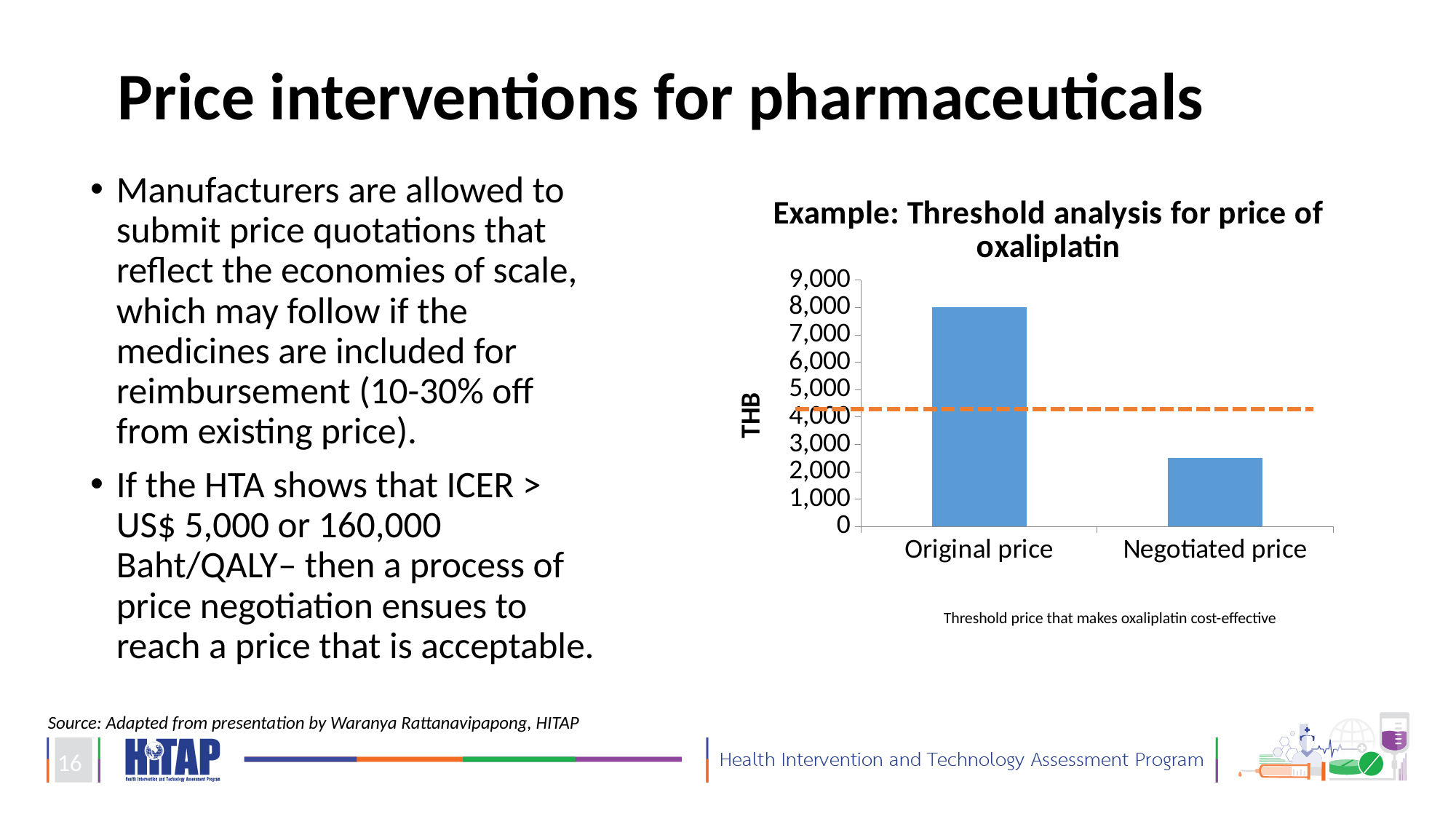

# Price interventions for pharmaceuticals
Manufacturers are allowed to submit price quotations that reflect the economies of scale, which may follow if the medicines are included for reimbursement (10-30% off from existing price).
If the HTA shows that ICER > US$ 5,000 or 160,000 Baht/QALY– then a process of price negotiation ensues to reach a price that is acceptable.

### Chart: Example: Threshold analysis for price of oxaliplatin

| Category | threshold analysis for price of oxaliplatin price to be cost-effective under the Thai health care setting |
|---|---|
| Original price | 8000.0 |
| Negotiated price | 2500.0 |
Threshold price that makes oxaliplatin cost-effective
Source: Adapted from presentation by Waranya Rattanavipapong, HITAP
16